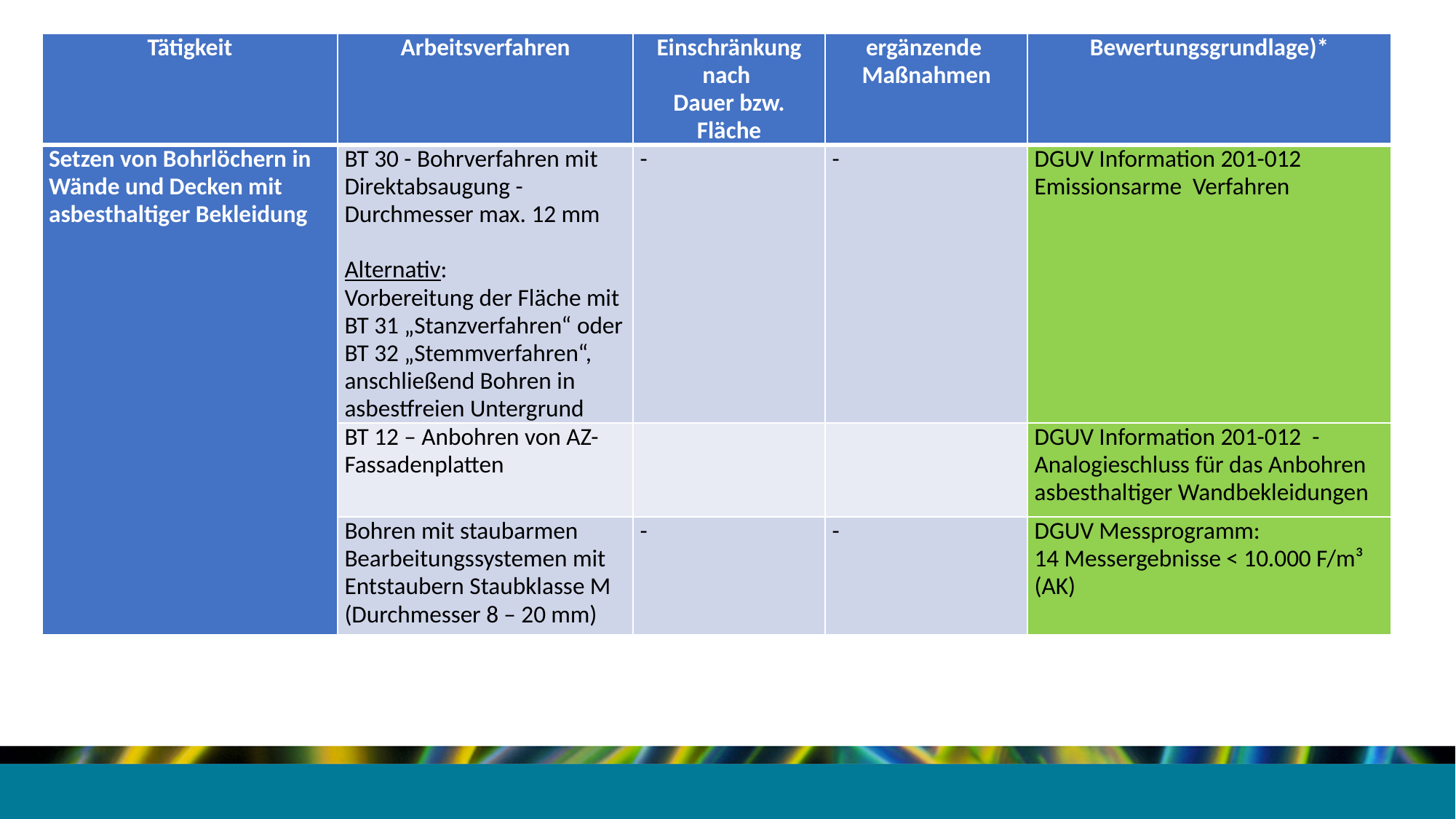

| Tätigkeit | Arbeitsverfahren | Einschränkung nach Dauer bzw. Fläche | ergänzende Maßnahmen | Bewertungsgrundlage)\* |
| --- | --- | --- | --- | --- |
| Setzen von Bohrlöchern in Wände und Decken mit asbesthaltiger Bekleidung | BT 30 - Bohrverfahren mit Direktabsaugung - Durchmesser max. 12 mm   Alternativ: Vorbereitung der Fläche mit BT 31 „Stanzverfahren“ oder BT 32 „Stemmverfahren“, anschließend Bohren in asbestfreien Untergrund | - | - | DGUV Information 201-012 Emissionsarme Verfahren |
|  | BT 12 – Anbohren von AZ-Fassadenplatten |  |  | DGUV Information 201-012 - Analogieschluss für das Anbohren asbesthaltiger Wandbekleidungen |
|  | Bohren mit staubarmen Bearbeitungssystemen mit Entstaubern Staubklasse M (Durchmesser 8 – 20 mm) | - | - | DGUV Messprogramm: 14 Messergebnisse < 10.000 F/m³ (AK) |